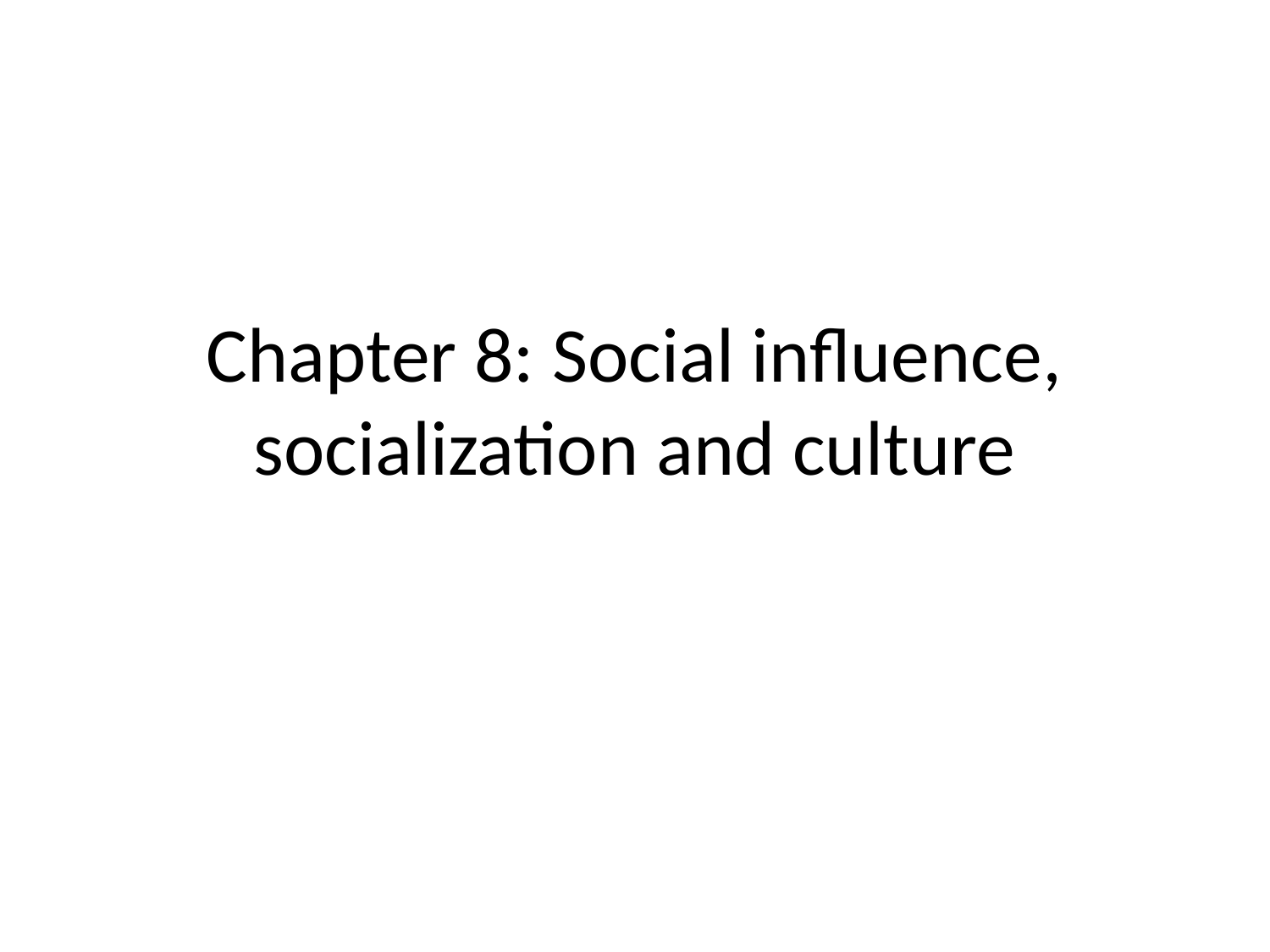

# Chapter 8: Social influence, socialization and culture